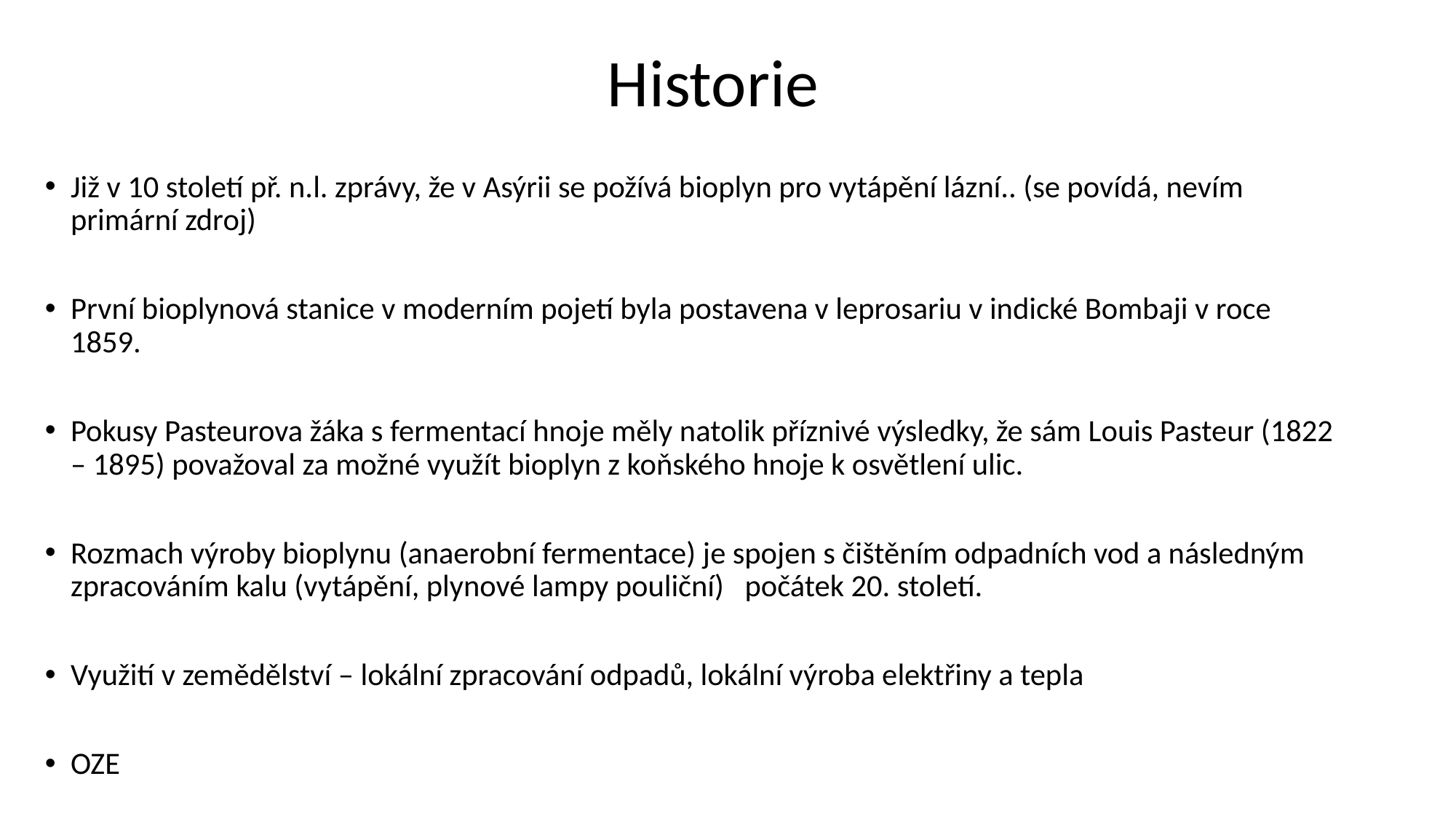

# Historie
Již v 10 století př. n.l. zprávy, že v Asýrii se požívá bioplyn pro vytápění lázní.. (se povídá, nevím primární zdroj)

První bioplynová stanice v moderním pojetí byla postavena v leprosariu v indické Bombaji v roce 1859.

Pokusy Pasteurova žáka s fermentací hnoje měly natolik příznivé výsledky, že sám Louis Pasteur (1822 – 1895) považoval za možné využít bioplyn z koňského hnoje k osvětlení ulic.

Rozmach výroby bioplynu (anaerobní fermentace) je spojen s čištěním odpadních vod a následným zpracováním kalu (vytápění, plynové lampy pouliční)   počátek 20. století.

Využití v zemědělství – lokální zpracování odpadů, lokální výroba elektřiny a tepla

OZE